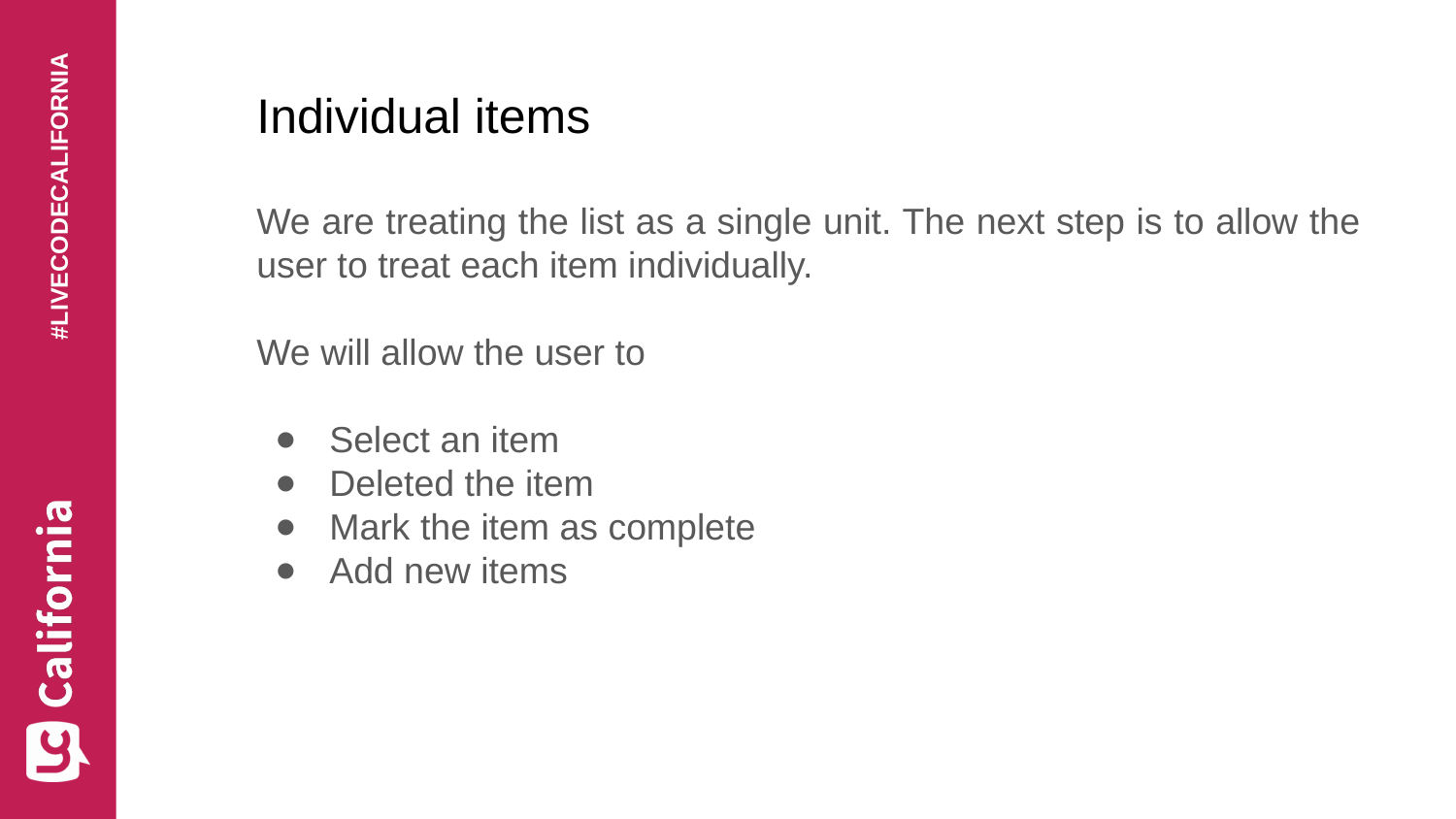

# Individual items
We are treating the list as a single unit. The next step is to allow the user to treat each item individually.

We will allow the user to

Select an item
Deleted the item
Mark the item as complete
Add new items